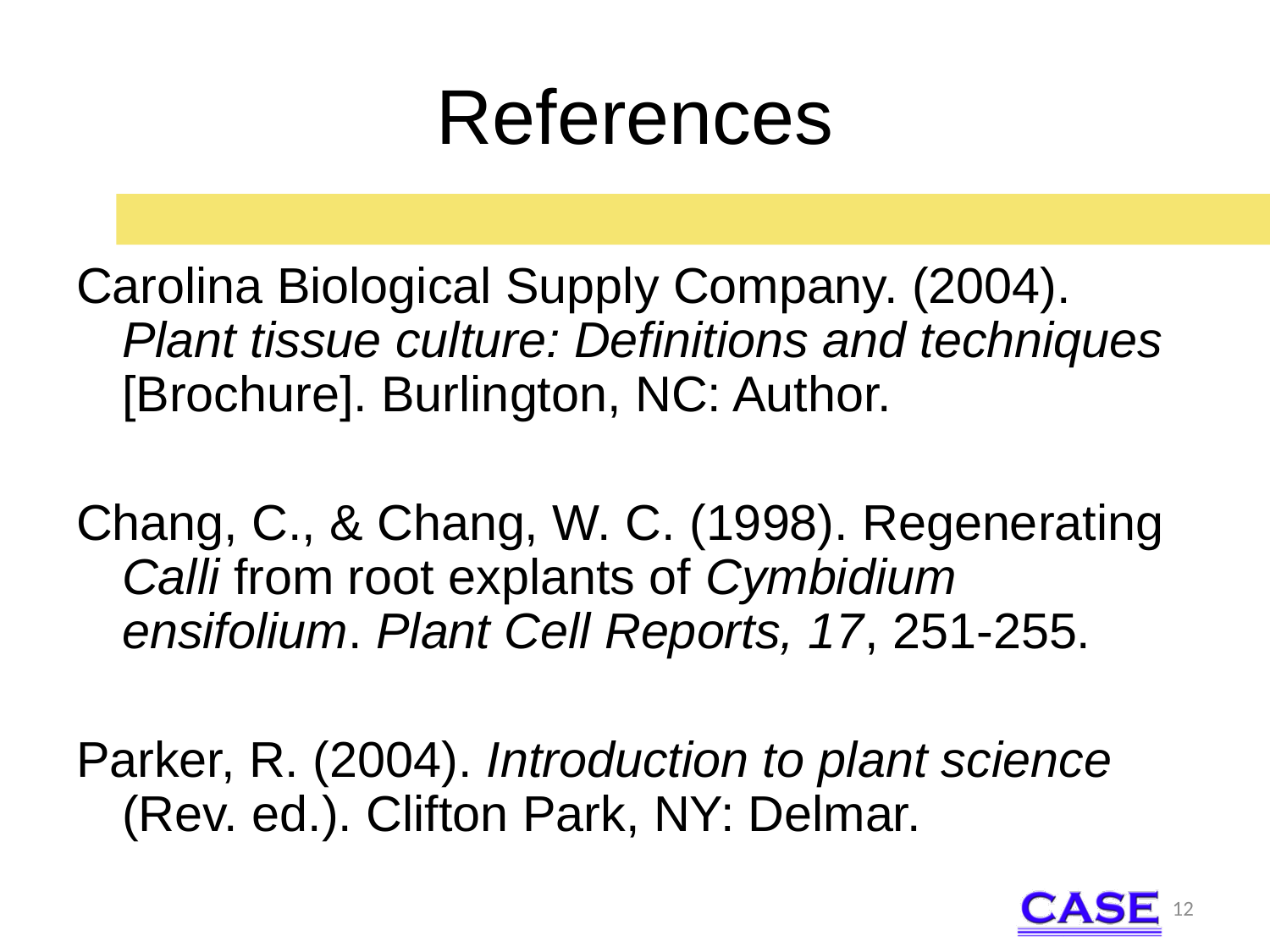

# References
Carolina Biological Supply Company. (2004). Plant tissue culture: Definitions and techniques [Brochure]. Burlington, NC: Author.

Chang, C., & Chang, W. C. (1998). Regenerating Calli from root explants of Cymbidium ensifolium. Plant Cell Reports, 17, 251-255.

Parker, R. (2004). Introduction to plant science (Rev. ed.). Clifton Park, NY: Delmar.
12